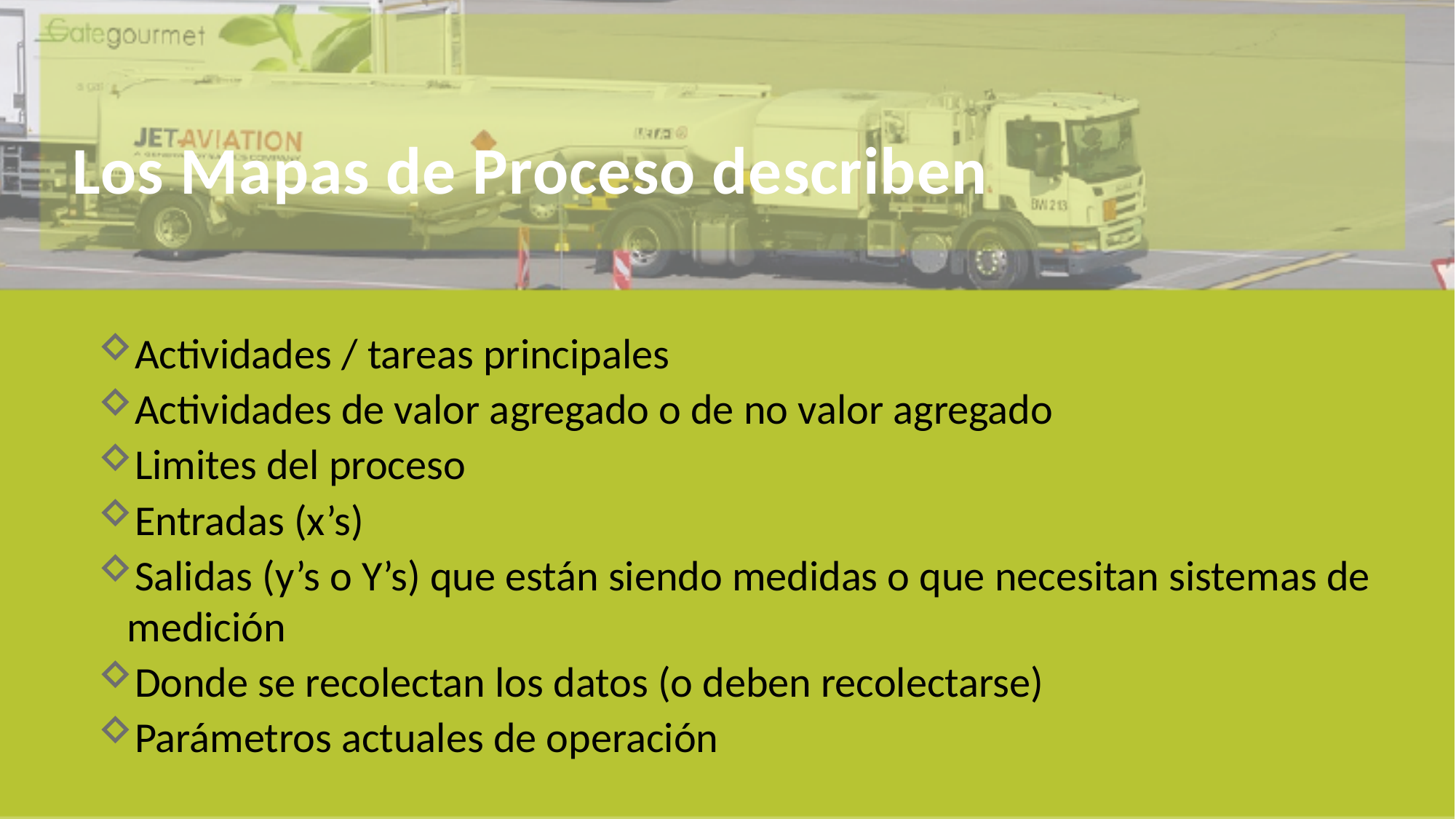

# Los Mapas de Proceso describen
Actividades / tareas principales
Actividades de valor agregado o de no valor agregado
Limites del proceso
Entradas (x’s)
Salidas (y’s o Y’s) que están siendo medidas o que necesitan sistemas de medición
Donde se recolectan los datos (o deben recolectarse)
Parámetros actuales de operación